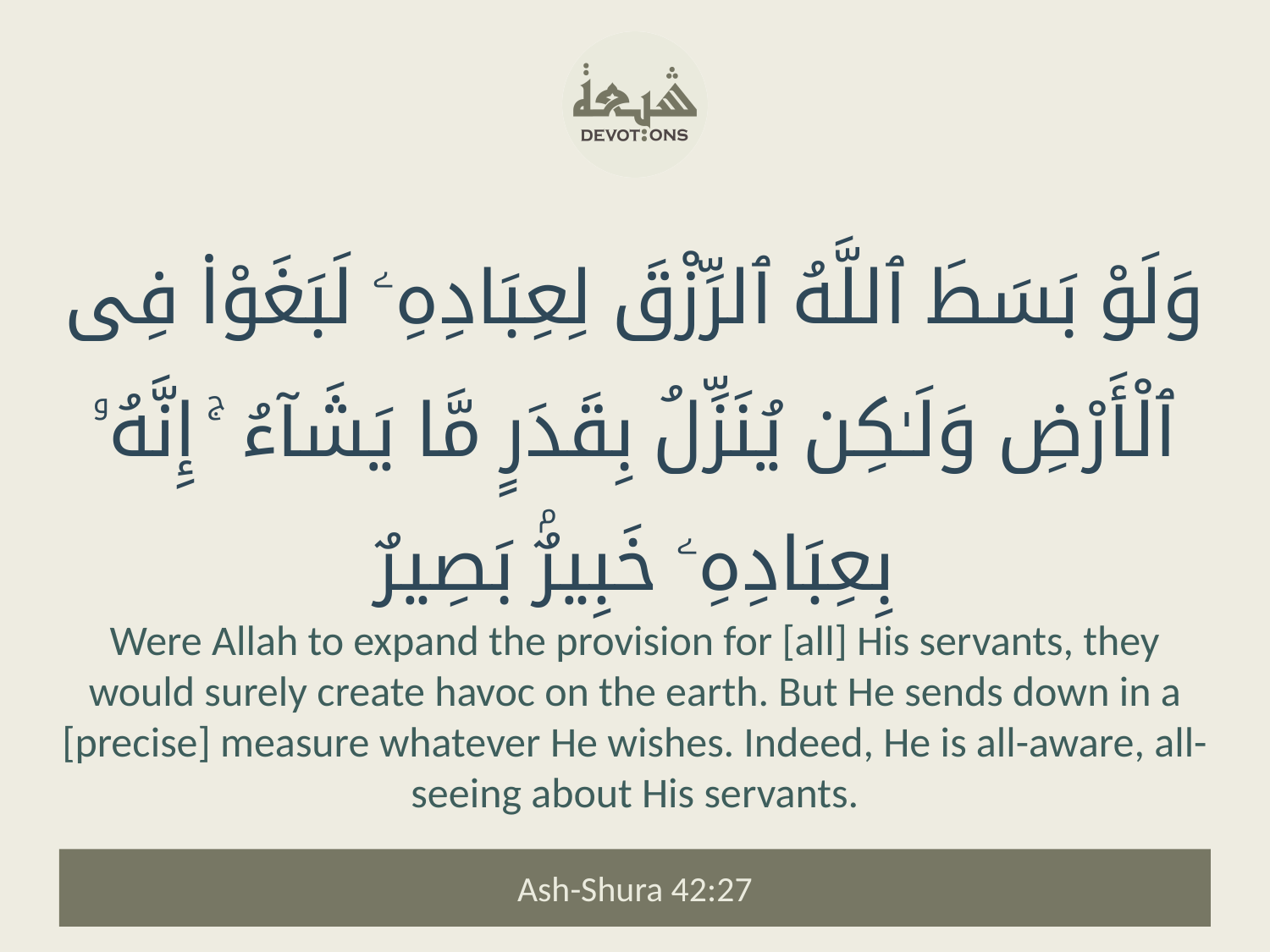

وَلَوْ بَسَطَ ٱللَّهُ ٱلرِّزْقَ لِعِبَادِهِۦ لَبَغَوْا۟ فِى ٱلْأَرْضِ وَلَـٰكِن يُنَزِّلُ بِقَدَرٍ مَّا يَشَآءُ ۚ إِنَّهُۥ بِعِبَادِهِۦ خَبِيرٌۢ بَصِيرٌ
Were Allah to expand the provision for [all] His servants, they would surely create havoc on the earth. But He sends down in a [precise] measure whatever He wishes. Indeed, He is all-aware, all-seeing about His servants.
Ash-Shura 42:27